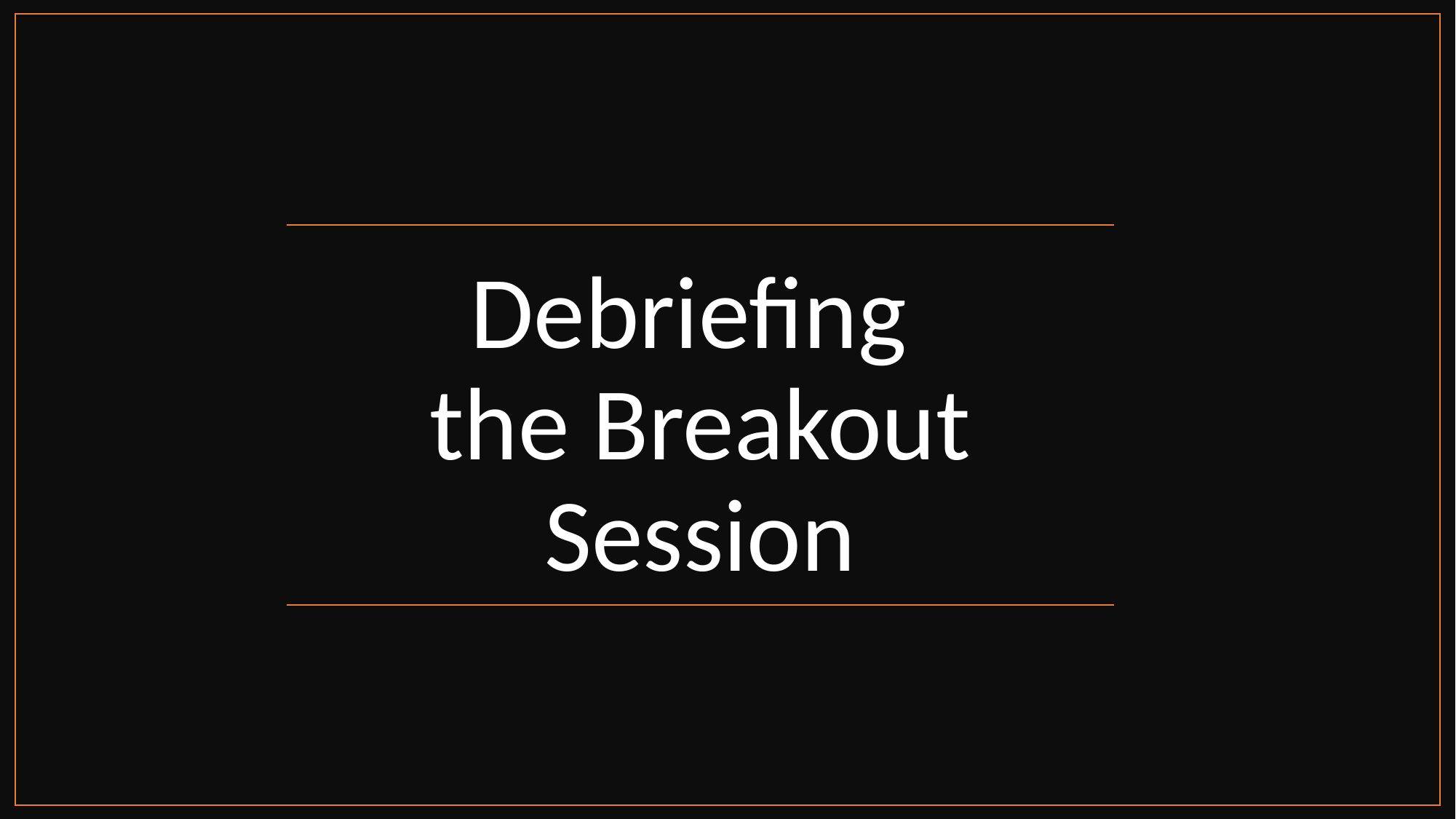

# Debriefing the Breakout Session
Shin Freedman  May 27, 2021